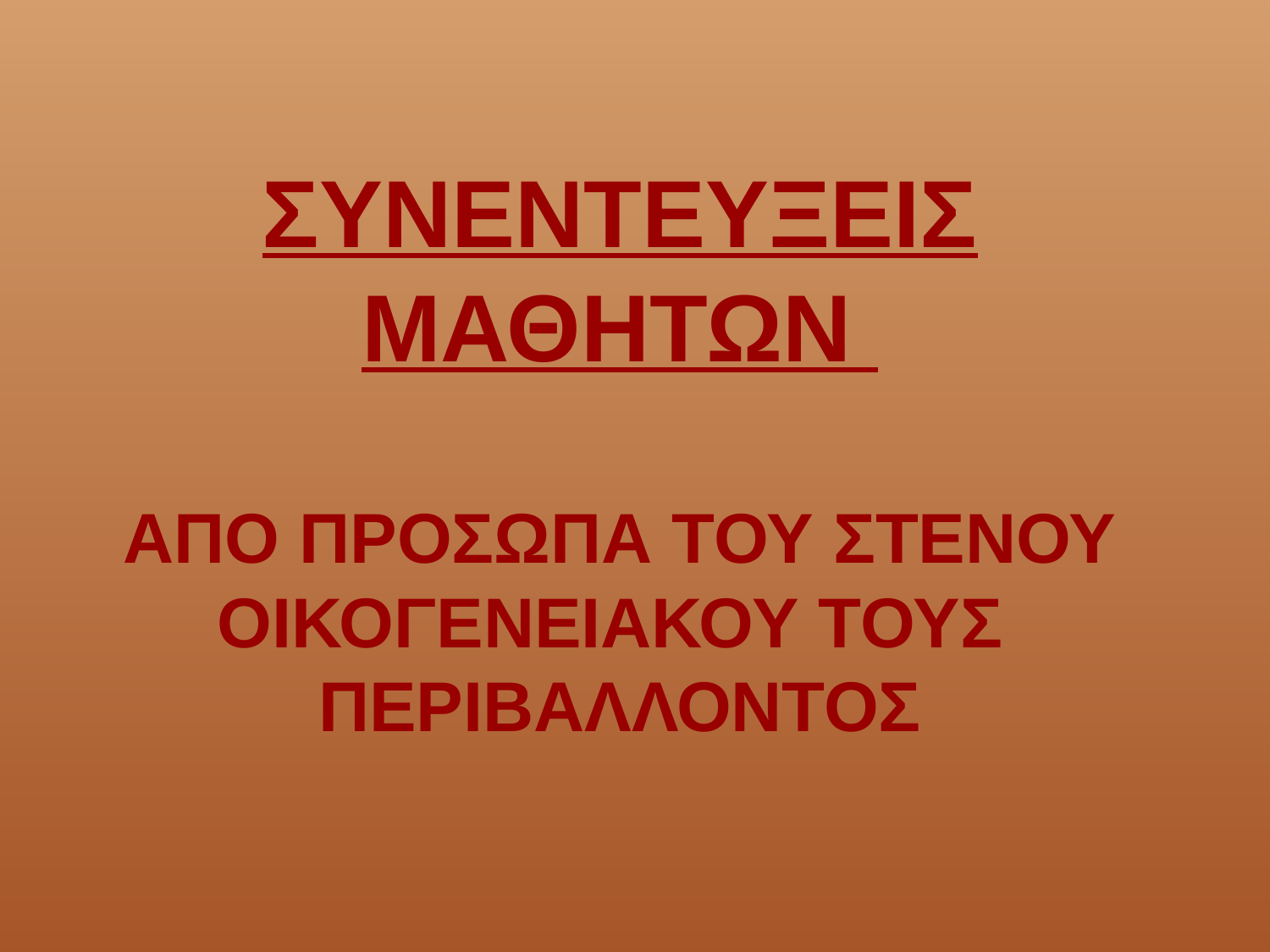

ΣΥΝΕΝΤΕΥΞΕΙΣ ΜΑΘΗΤΩΝ
# ΑΠΟ ΠΡΟΣΩΠΑ ΤΟΥ ΣΤΕΝΟΥ ΟΙΚΟΓΕΝΕΙΑΚΟΥ τουΣ ΠΕΡΙΒΑΛΛΟΝΤΟΣ